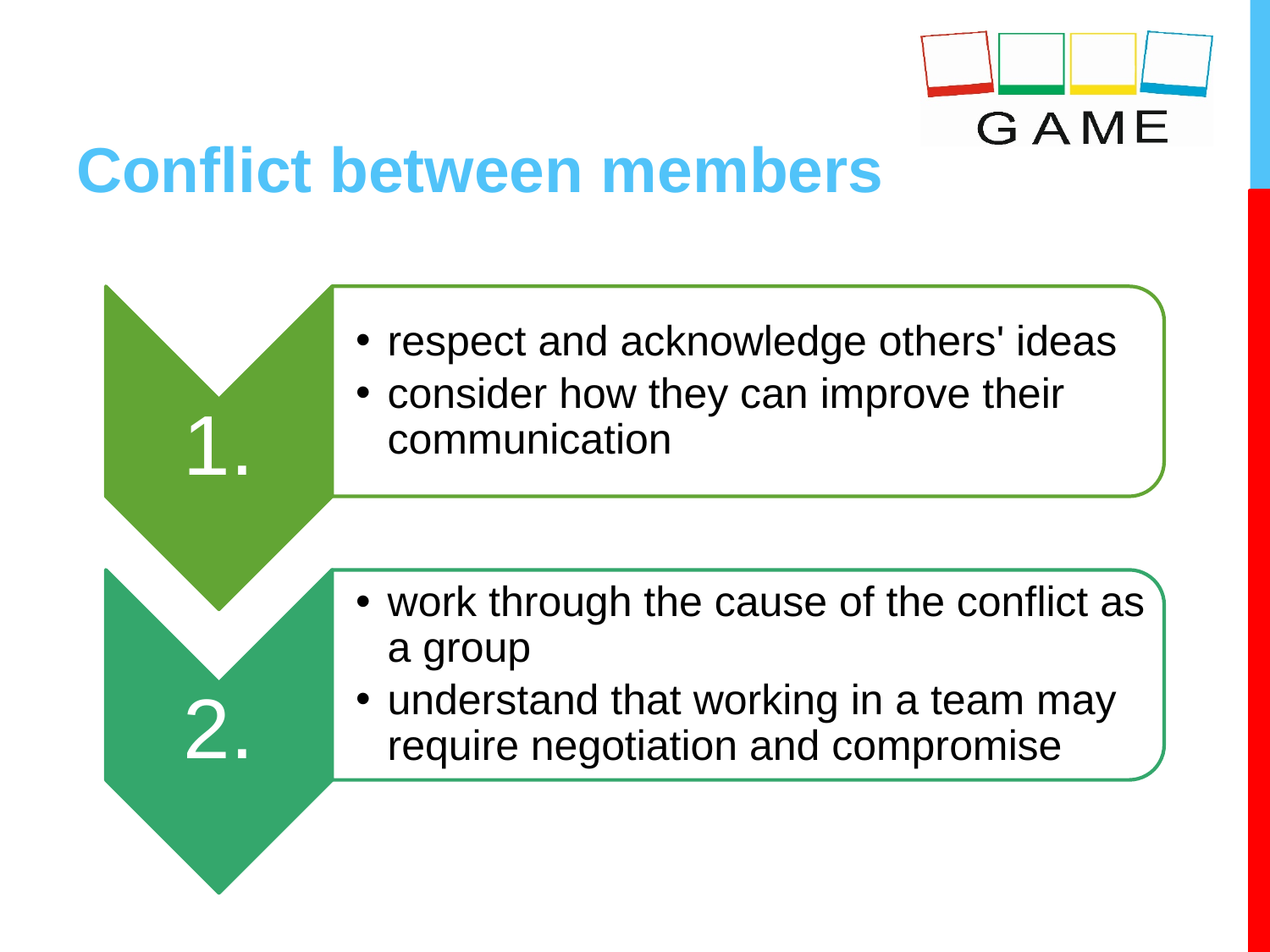

# Conflict between members

respect and acknowledge others' ideas
consider how they can improve their communication

1.
work through the cause of the conflict as a group
understand that working in a team may require negotiation and compromise

2.